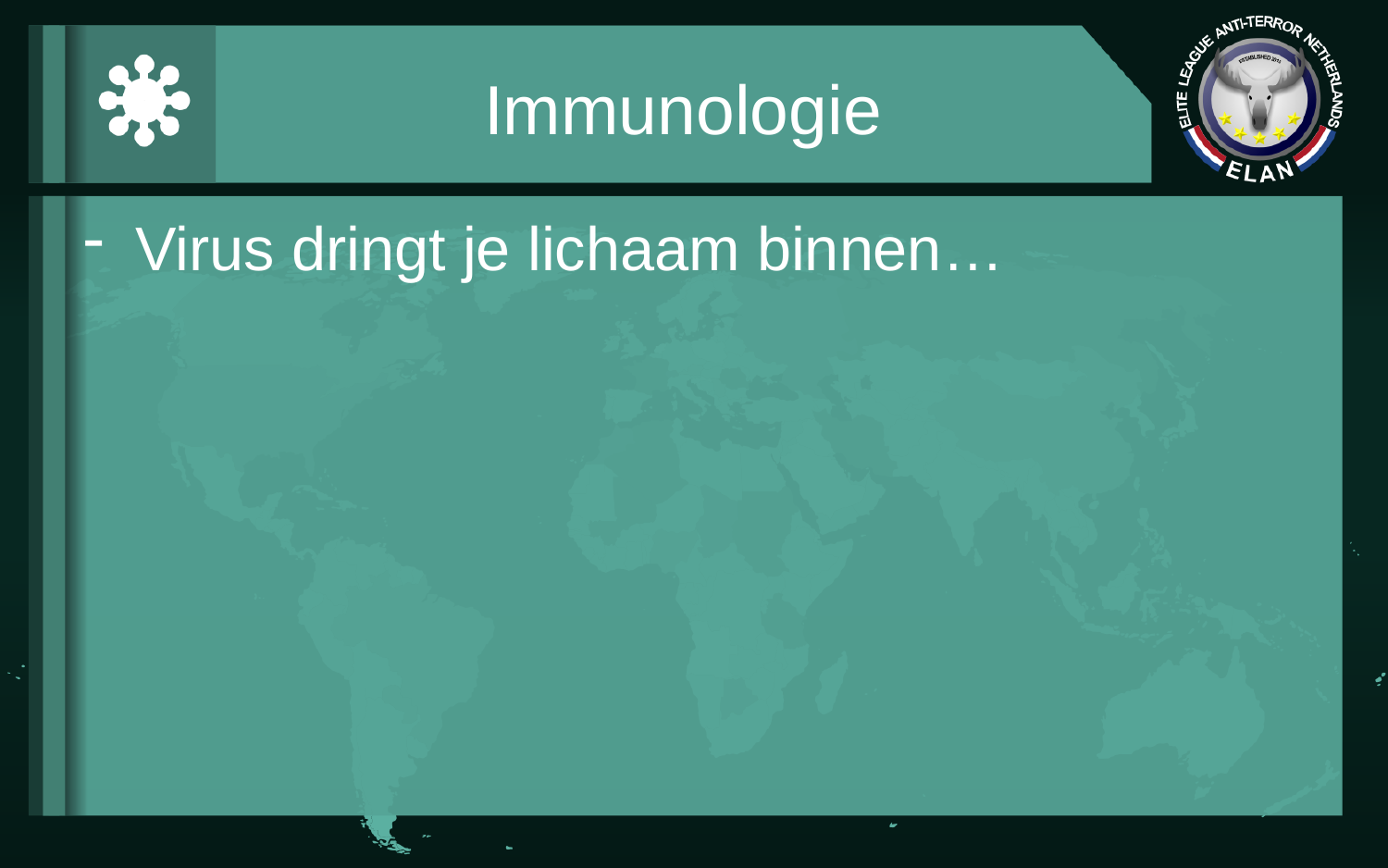

# Immunologie
Virus dringt je lichaam binnen…